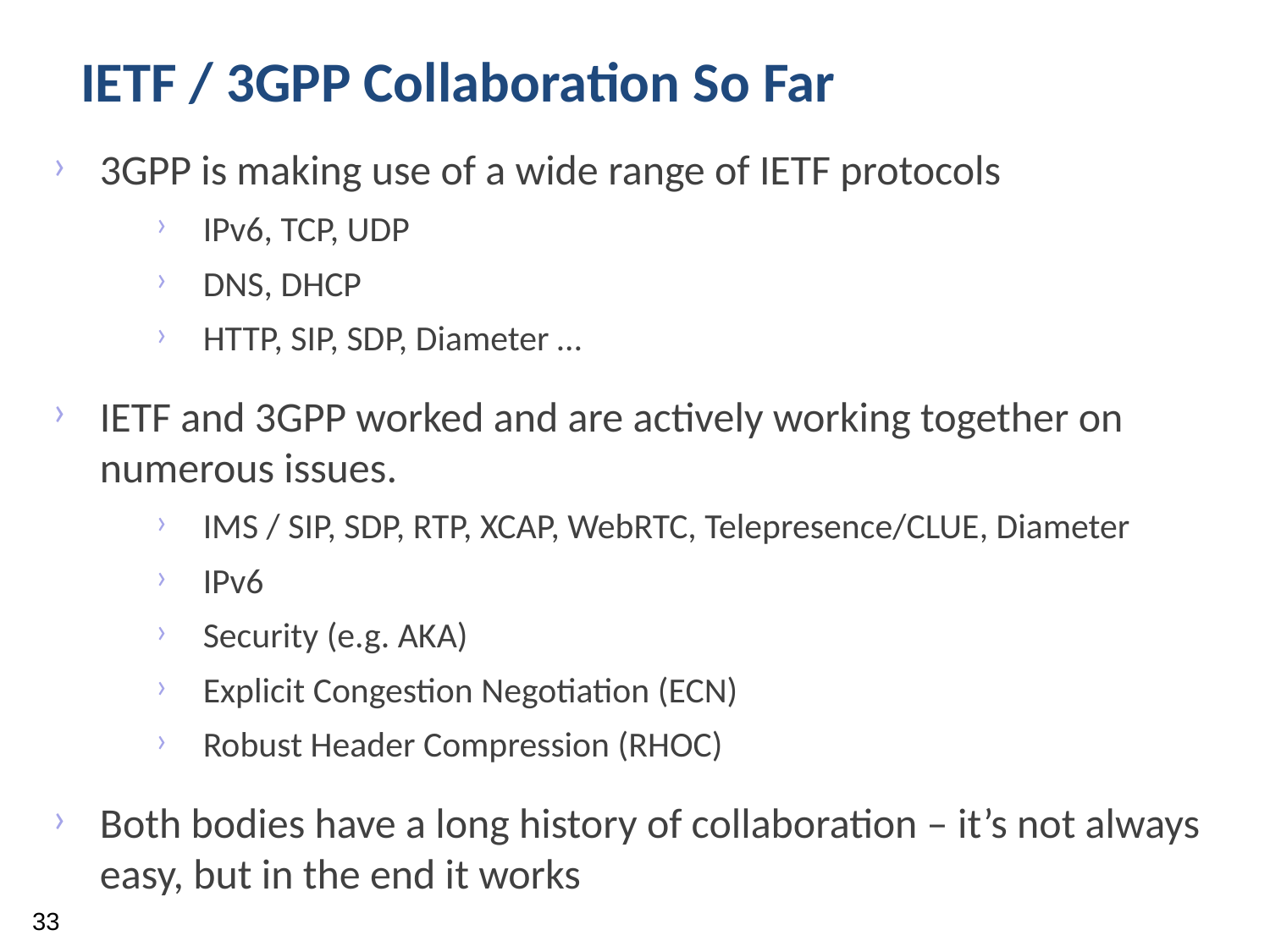

IETF / 3GPP Collaboration So Far
3GPP is making use of a wide range of IETF protocols
IPv6, TCP, UDP
DNS, DHCP
HTTP, SIP, SDP, Diameter …
IETF and 3GPP worked and are actively working together on numerous issues.
IMS / SIP, SDP, RTP, XCAP, WebRTC, Telepresence/CLUE, Diameter
IPv6
Security (e.g. AKA)
Explicit Congestion Negotiation (ECN)
Robust Header Compression (RHOC)
Both bodies have a long history of collaboration – it’s not always easy, but in the end it works